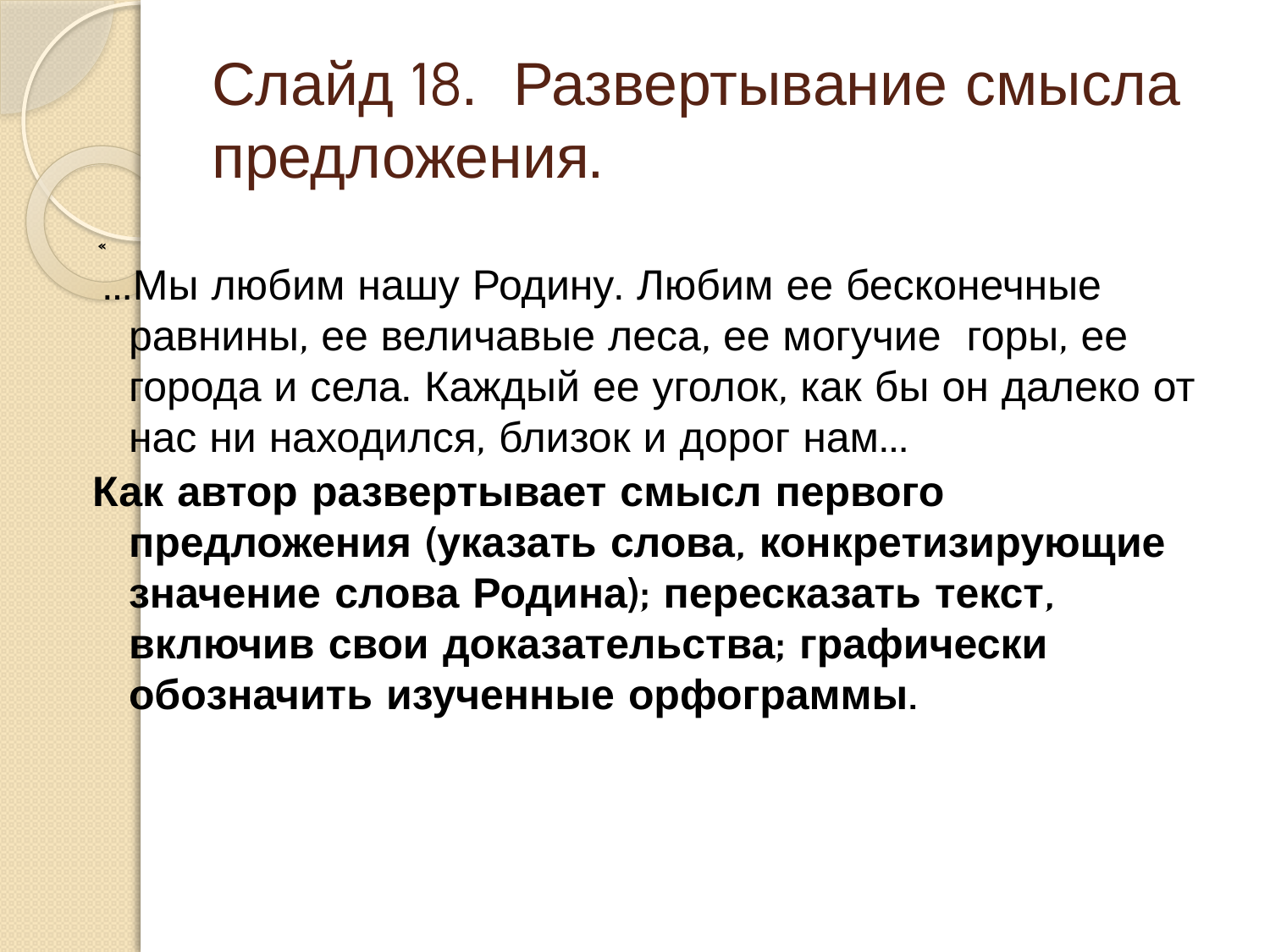

# Слайд 18.  Развертывание смысла предложения.
 «
 …Мы любим нашу Родину. Любим ее бесконечные равнины, ее величавые леса, ее могучие  горы, ее города и села. Каждый ее уголок, как бы он далеко от нас ни находился, близок и дорог нам…
Как автор развертывает смысл первого предложения (указать слова, конкретизирующие значение слова Родина); пересказать текст, включив свои доказательства; графически обозначить изученные орфограммы.